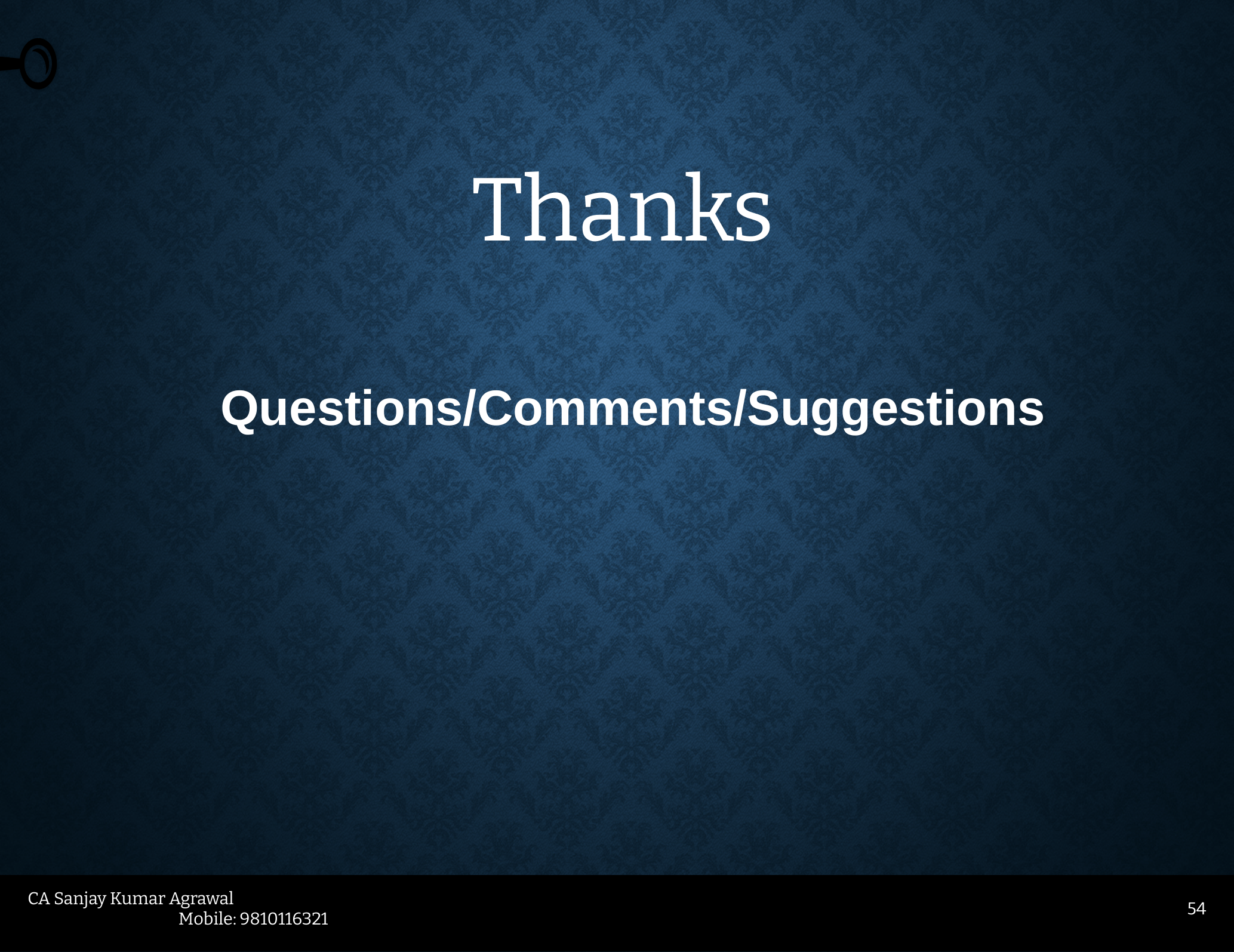

Thanks
Questions/Comments/Suggestions
54
CA Sanjay Kumar Agrawal                                                                                                 Mobile: 9810116321